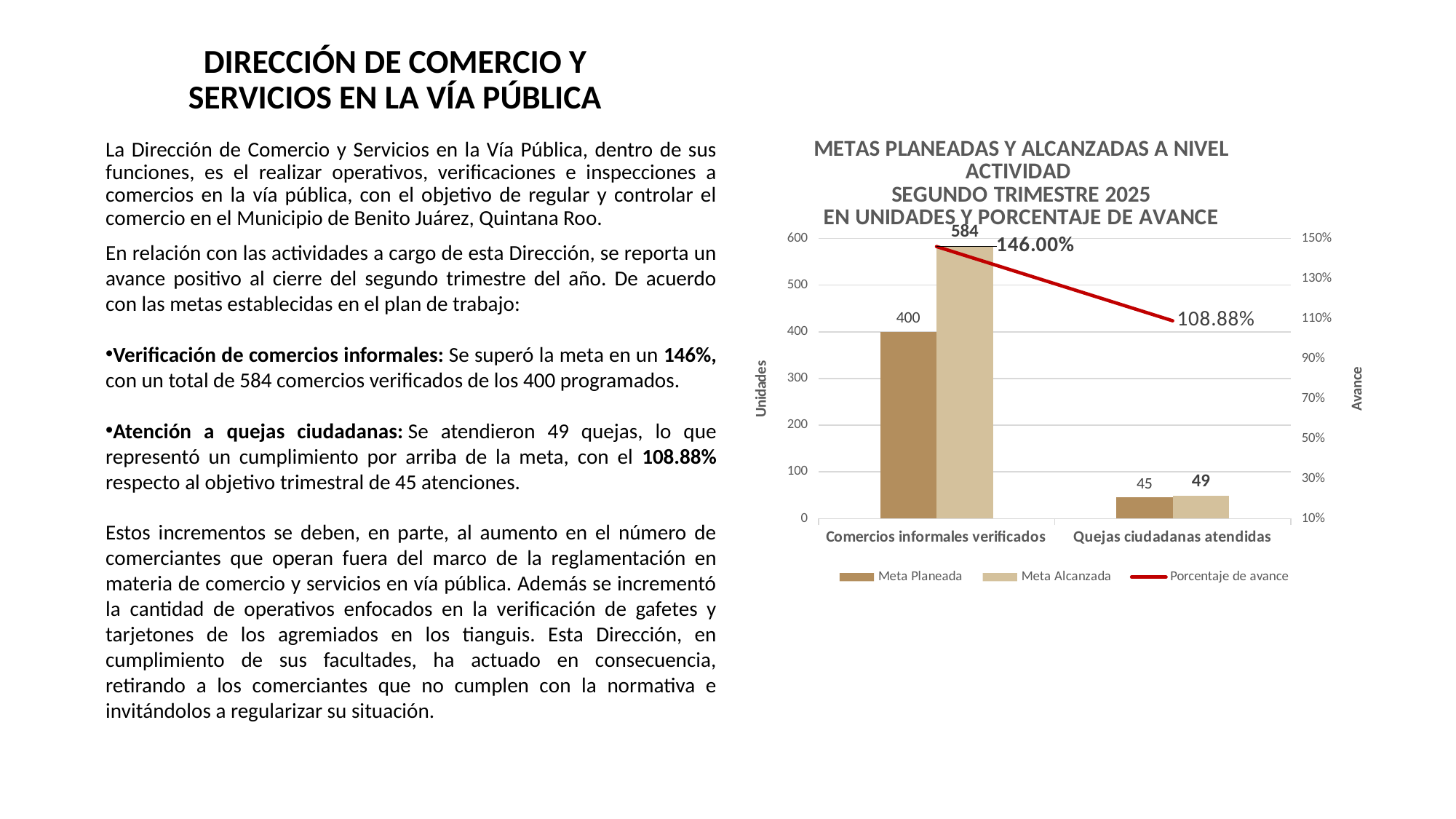

DIRECCIÓN DE COMERCIO Y SERVICIOS EN LA VÍA PÚBLICA

### Chart: METAS PLANEADAS Y ALCANZADAS A NIVEL ACTIVIDAD
SEGUNDO TRIMESTRE 2025
EN UNIDADES Y PORCENTAJE DE AVANCE

| Category | Meta Planeada | Meta Alcanzada |  |
|---|---|---|---|
| Comercios informales verificados | 400.0 | 584.0 | 1.46 |
| Quejas ciudadanas atendidas | 45.0 | 49.0 | 1.0888888888888888 |
La Dirección de Comercio y Servicios en la Vía Pública, dentro de sus funciones, es el realizar operativos, verificaciones e inspecciones a comercios en la vía pública, con el objetivo de regular y controlar el comercio en el Municipio de Benito Juárez, Quintana Roo.
En relación con las actividades a cargo de esta Dirección, se reporta un avance positivo al cierre del segundo trimestre del año. De acuerdo con las metas establecidas en el plan de trabajo:

Verificación de comercios informales: Se superó la meta en un 146%, con un total de 584 comercios verificados de los 400 programados.

Atención a quejas ciudadanas: Se atendieron 49 quejas, lo que representó un cumplimiento por arriba de la meta, con el 108.88% respecto al objetivo trimestral de 45 atenciones.

Estos incrementos se deben, en parte, al aumento en el número de comerciantes que operan fuera del marco de la reglamentación en materia de comercio y servicios en vía pública. Además se incrementó la cantidad de operativos enfocados en la verificación de gafetes y tarjetones de los agremiados en los tianguis. Esta Dirección, en cumplimiento de sus facultades, ha actuado en consecuencia, retirando a los comerciantes que no cumplen con la normativa e invitándolos a regularizar su situación.